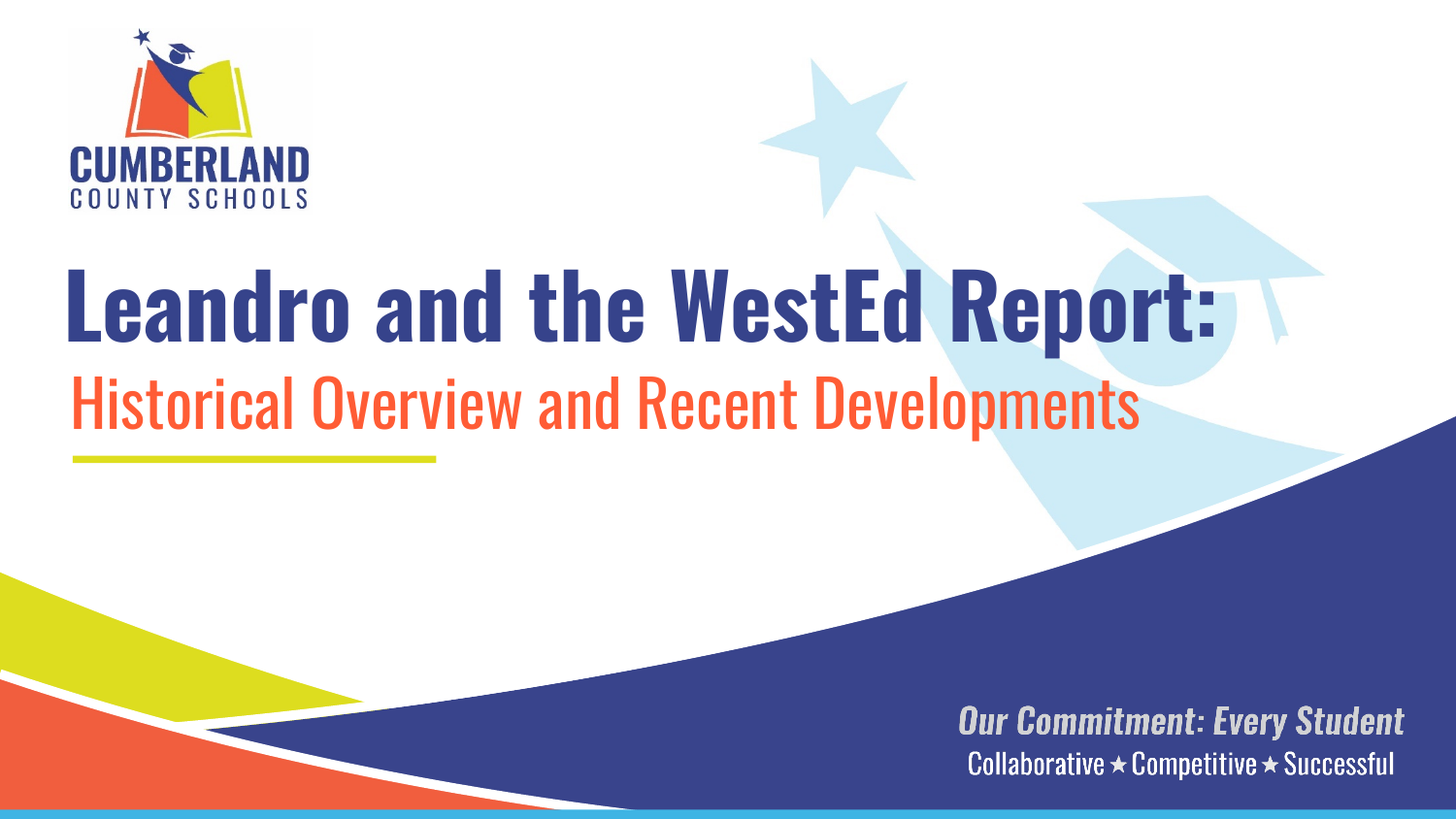

Leandro and the WestEd Report:
Historical Overview and Recent Developments